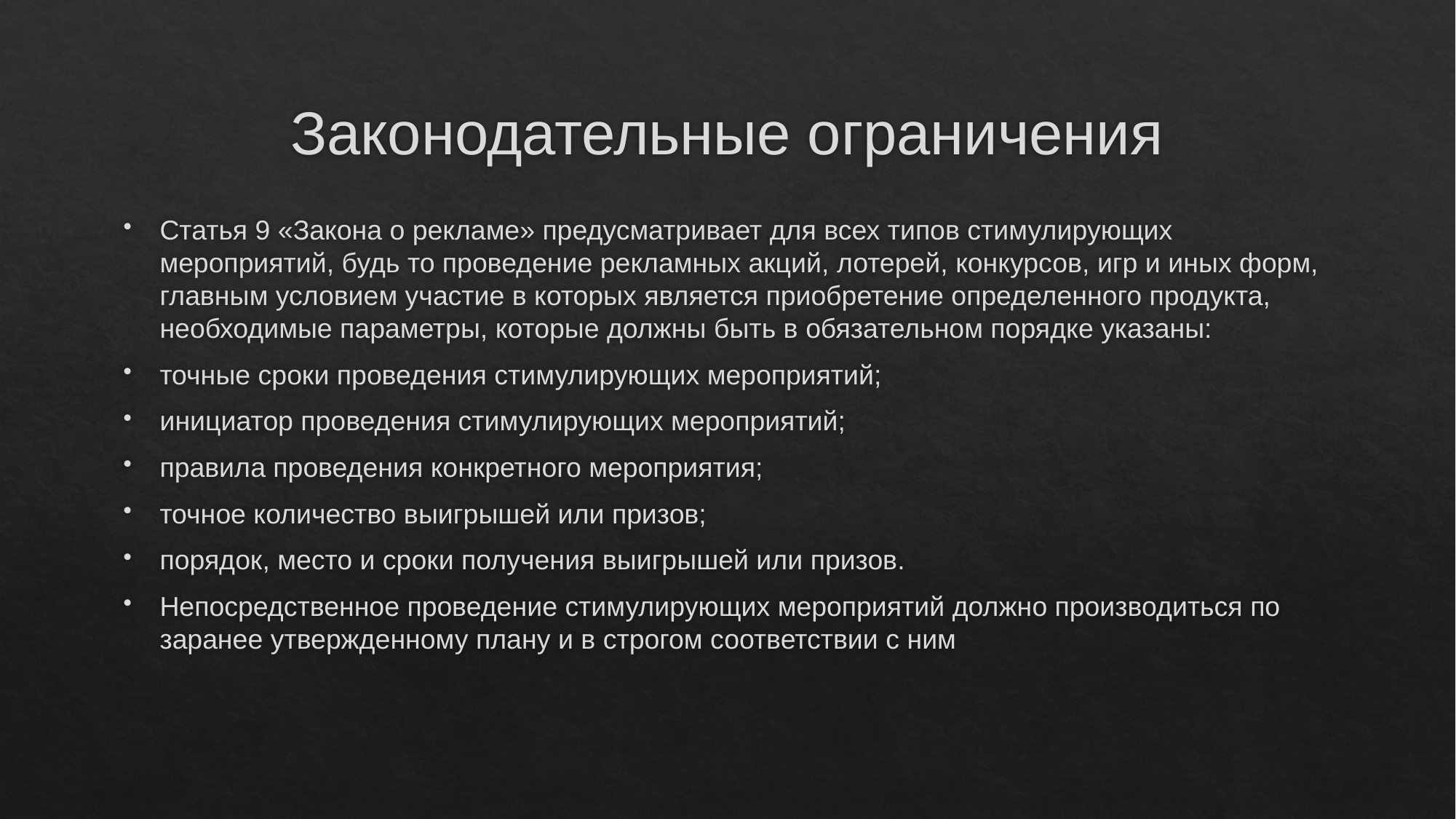

# Законодательные ограничения
Статья 9 «Закона о рекламе» предусматривает для всех типов стимулирующих мероприятий, будь то проведение рекламных акций, лотерей, конкурсов, игр и иных форм, главным условием участие в которых является приобретение определенного продукта, необходимые параметры, которые должны быть в обязательном порядке указаны:
точные сроки проведения стимулирующих мероприятий;
инициатор проведения стимулирующих мероприятий;
правила проведения конкретного мероприятия;
точное количество выигрышей или призов;
порядок, место и сроки получения выигрышей или призов.
Непосредственное проведение стимулирующих мероприятий должно производиться по заранее утвержденному плану и в строгом соответствии с ним